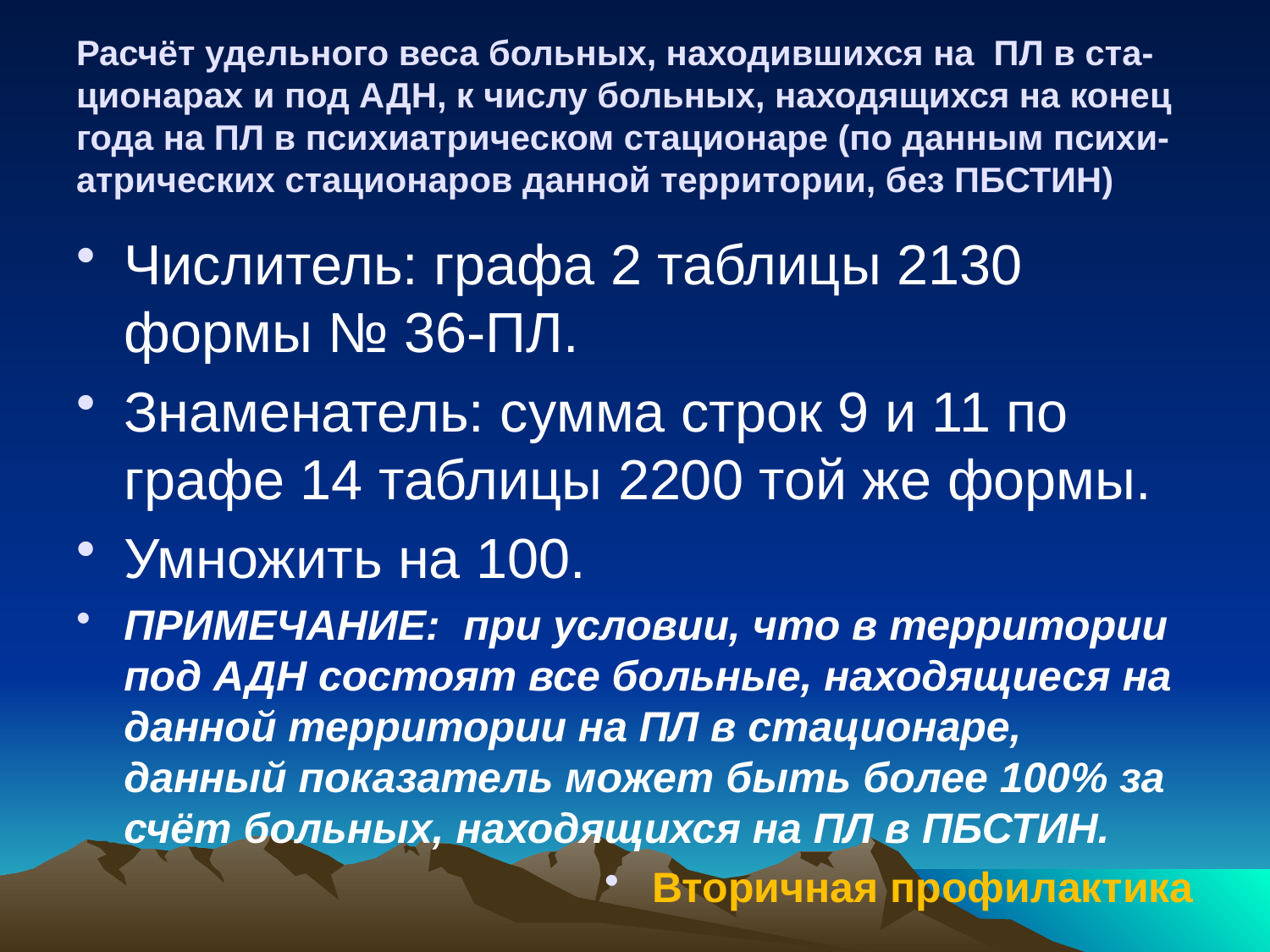

# Расчёт удельного веса больных, находившихся на  ПЛ в ста-ционарах и под АДН, к числу больных, находящихся на конец года на ПЛ в психиатрическом стационаре (по данным психи-атрических стационаров данной территории, без ПБСТИН)
Числитель: графа 2 таблицы 2130 формы № 36-ПЛ.
Знаменатель: сумма строк 9 и 11 по графе 14 таблицы 2200 той же формы.
Умножить на 100.
ПРИМЕЧАНИЕ:  при условии, что в территории под АДН состоят все больные, находящиеся на данной территории на ПЛ в стационаре, данный показатель может быть более 100% за счёт больных, находящихся на ПЛ в ПБСТИН.
Вторичная профилактика